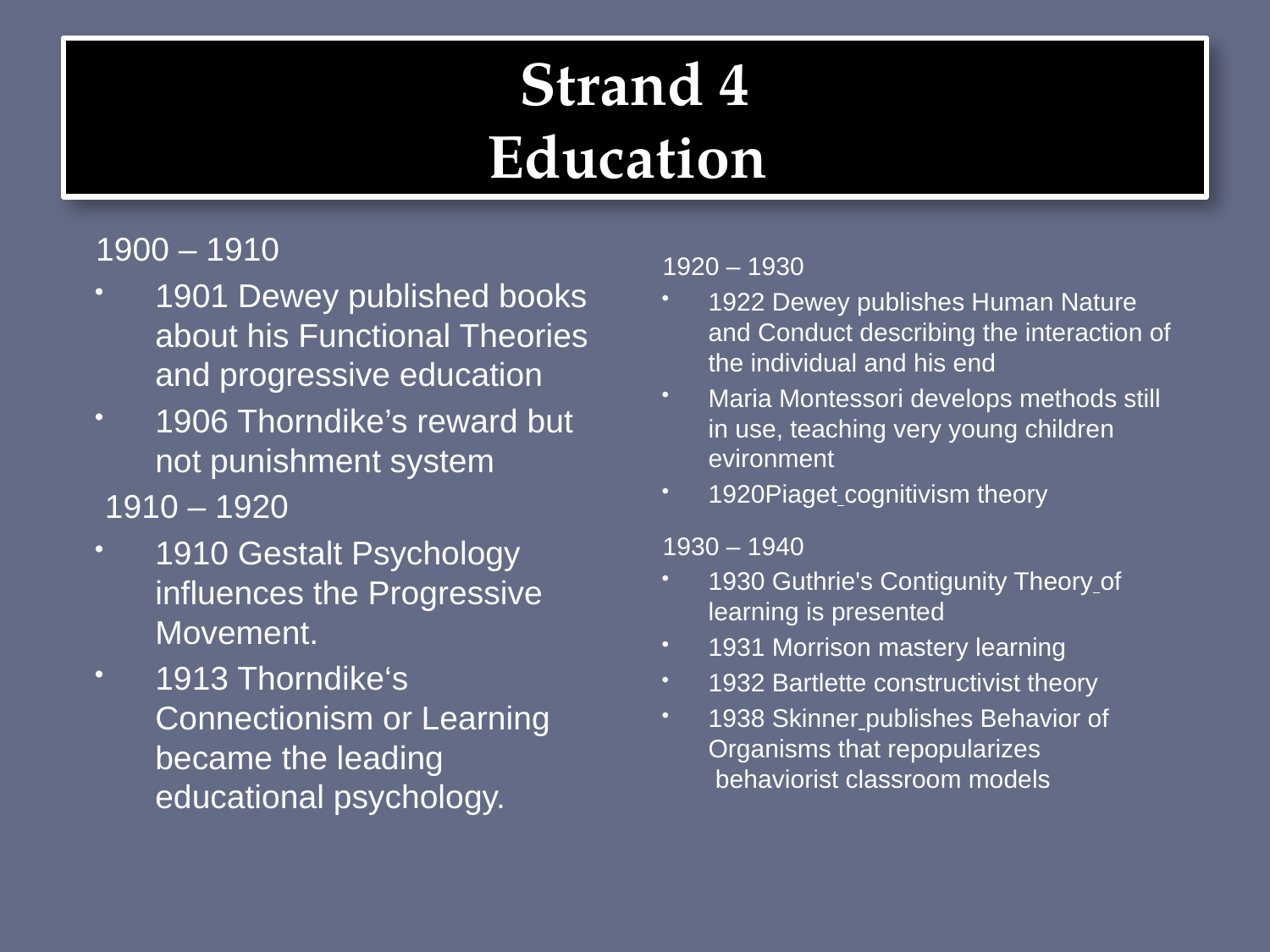

# Strand 4 Education
1900 – 1910
1901 Dewey published books about his Functional Theories and progressive education
1906 Thorndike’s reward but not punishment system
 1910 – 1920
1910 Gestalt Psychology influences the Progressive Movement.
1913 Thorndike‘s Connectionism or Learning  became the leading educational psychology.

1920 – 1930
1922 Dewey publishes Human Nature and Conduct describing the interaction of the individual and his end
Maria Montessori develops methods still in use, teaching very young children  evironment
1920Piaget cognitivism theory

1930 – 1940
1930 Guthrie's Contigunity Theory of learning is presented
1931 Morrison mastery learning
1932 Bartlette constructivist theory
1938 Skinner publishes Behavior of Organisms that repopularizes
 behaviorist classroom models